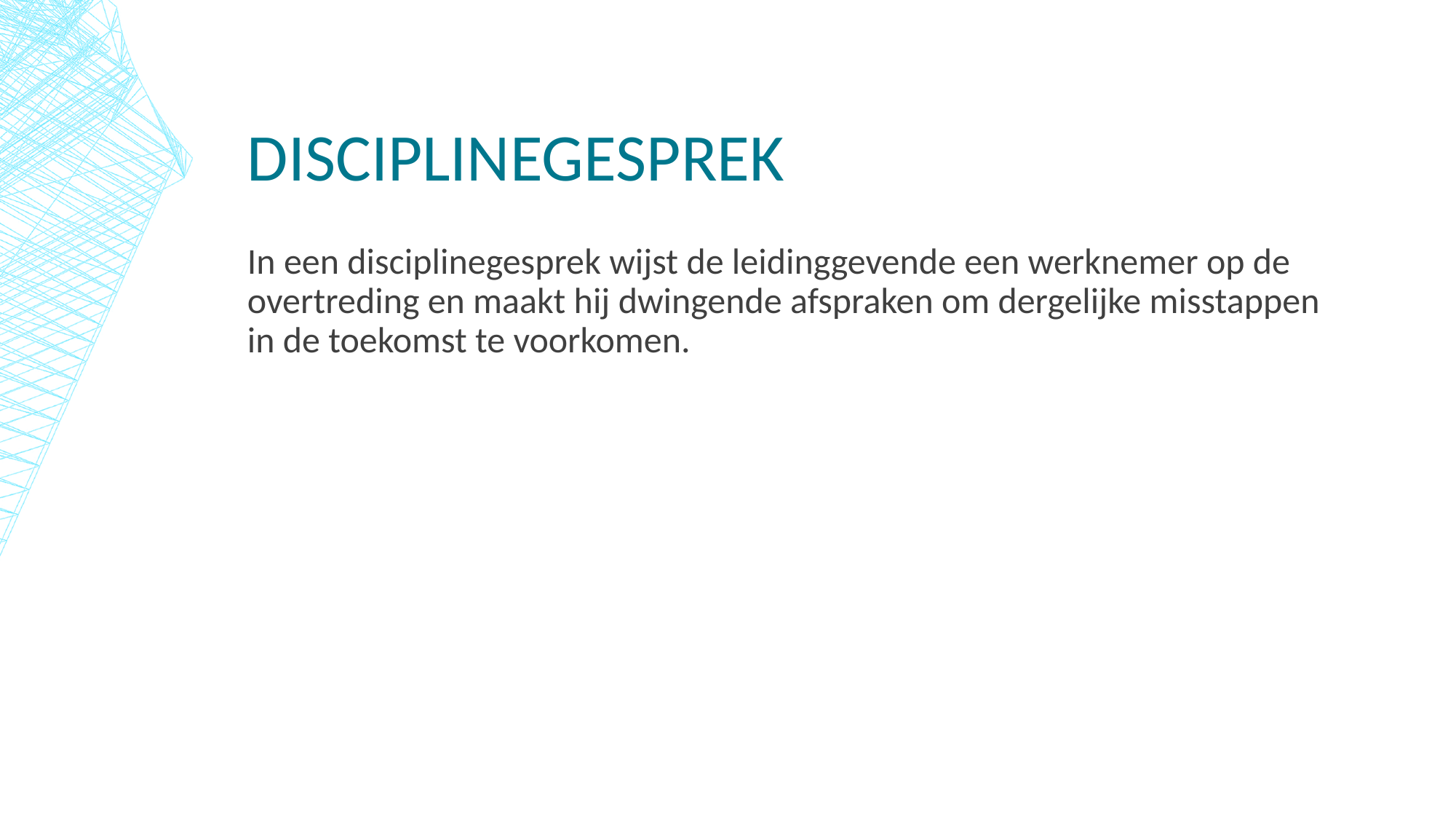

# Disciplinegesprek
In een disciplinegesprek wijst de leidinggevende een werknemer op de overtreding en maakt hij dwingende afspraken om dergelijke misstappen in de toekomst te voorkomen.